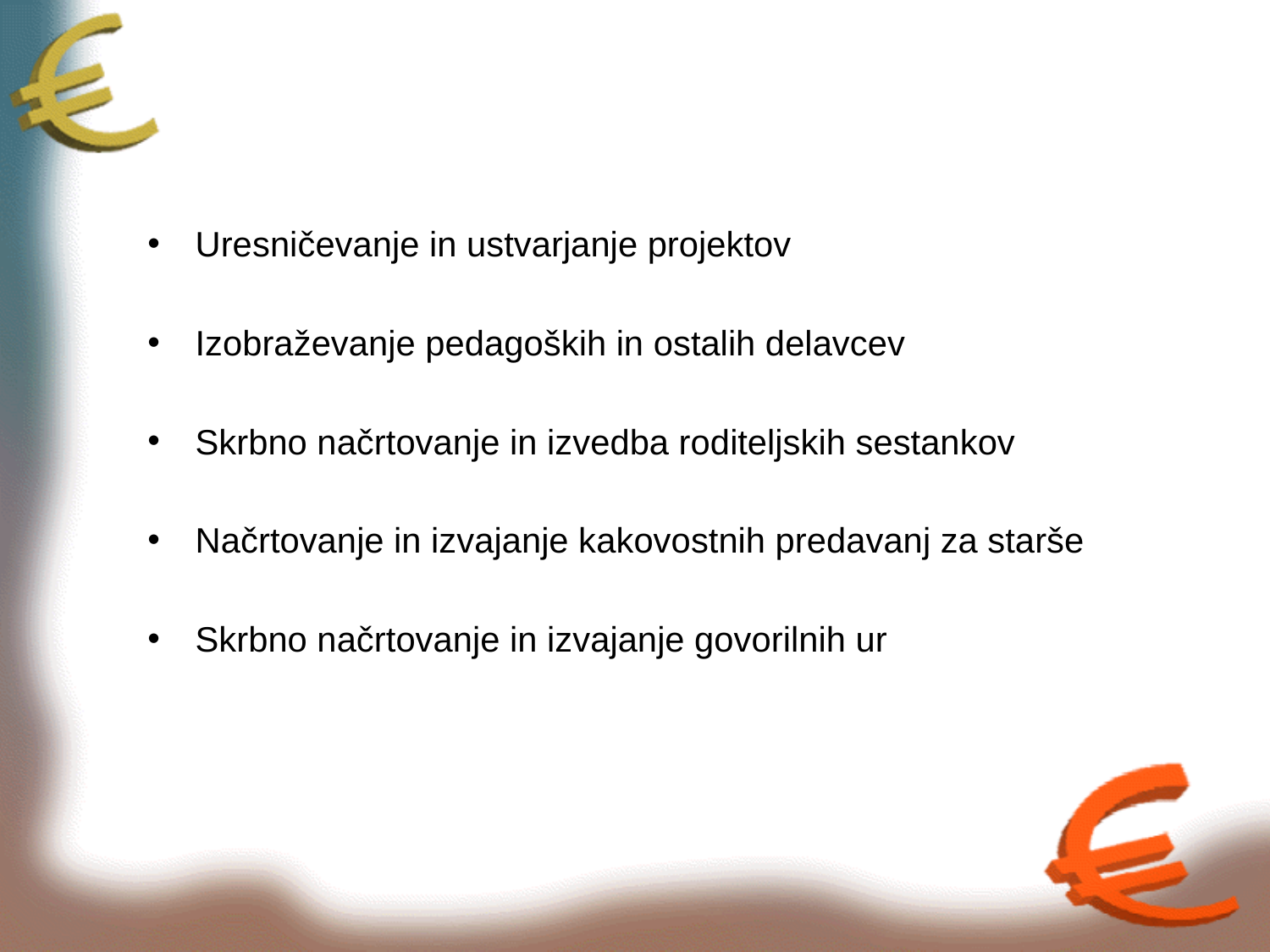

#

Uresničevanje in ustvarjanje projektov

Izobraževanje pedagoških in ostalih delavcev

Skrbno načrtovanje in izvedba roditeljskih sestankov

Načrtovanje in izvajanje kakovostnih predavanj za starše

Skrbno načrtovanje in izvajanje govorilnih ur